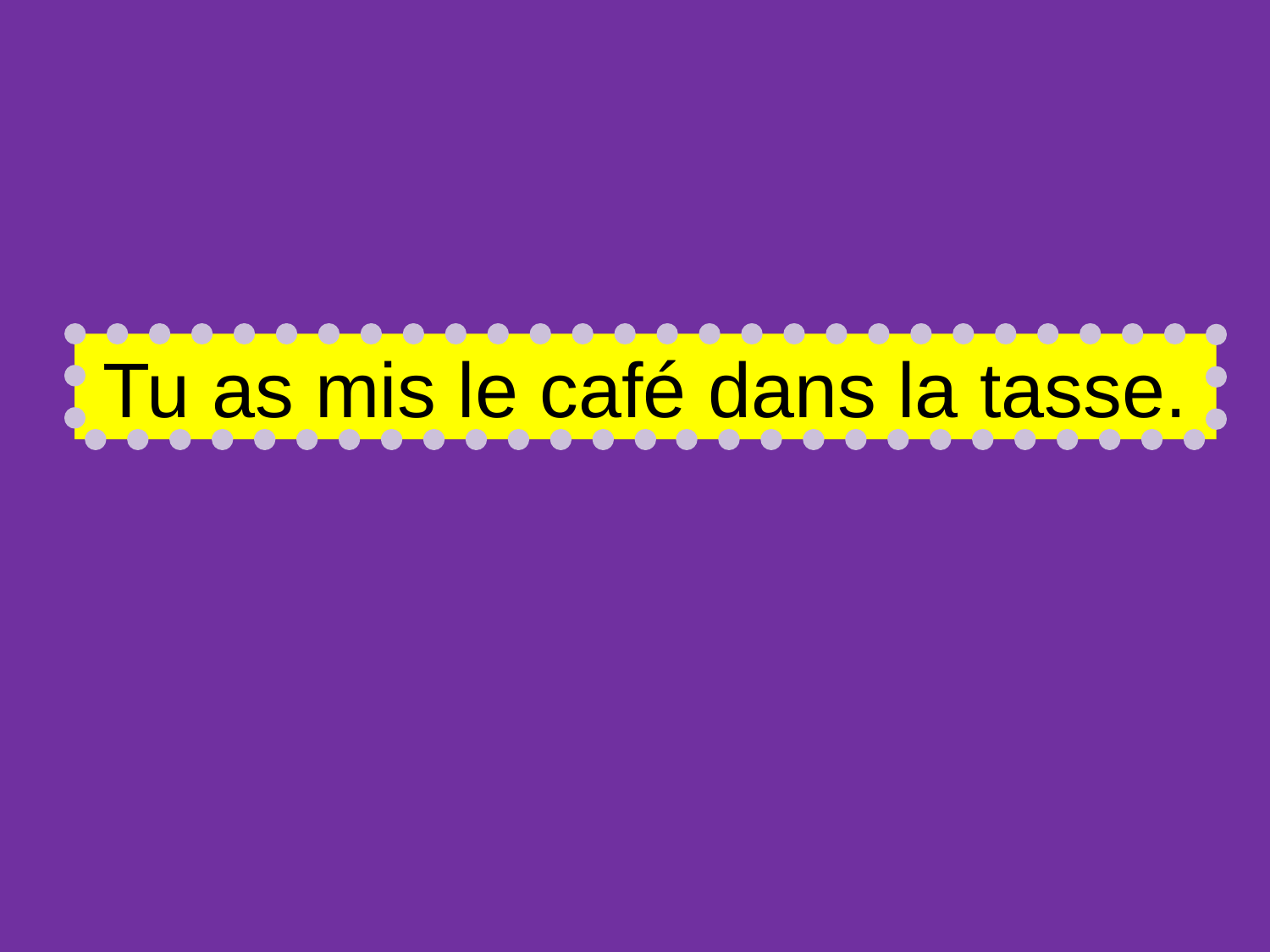

Tu as mis le café dans la tasse.